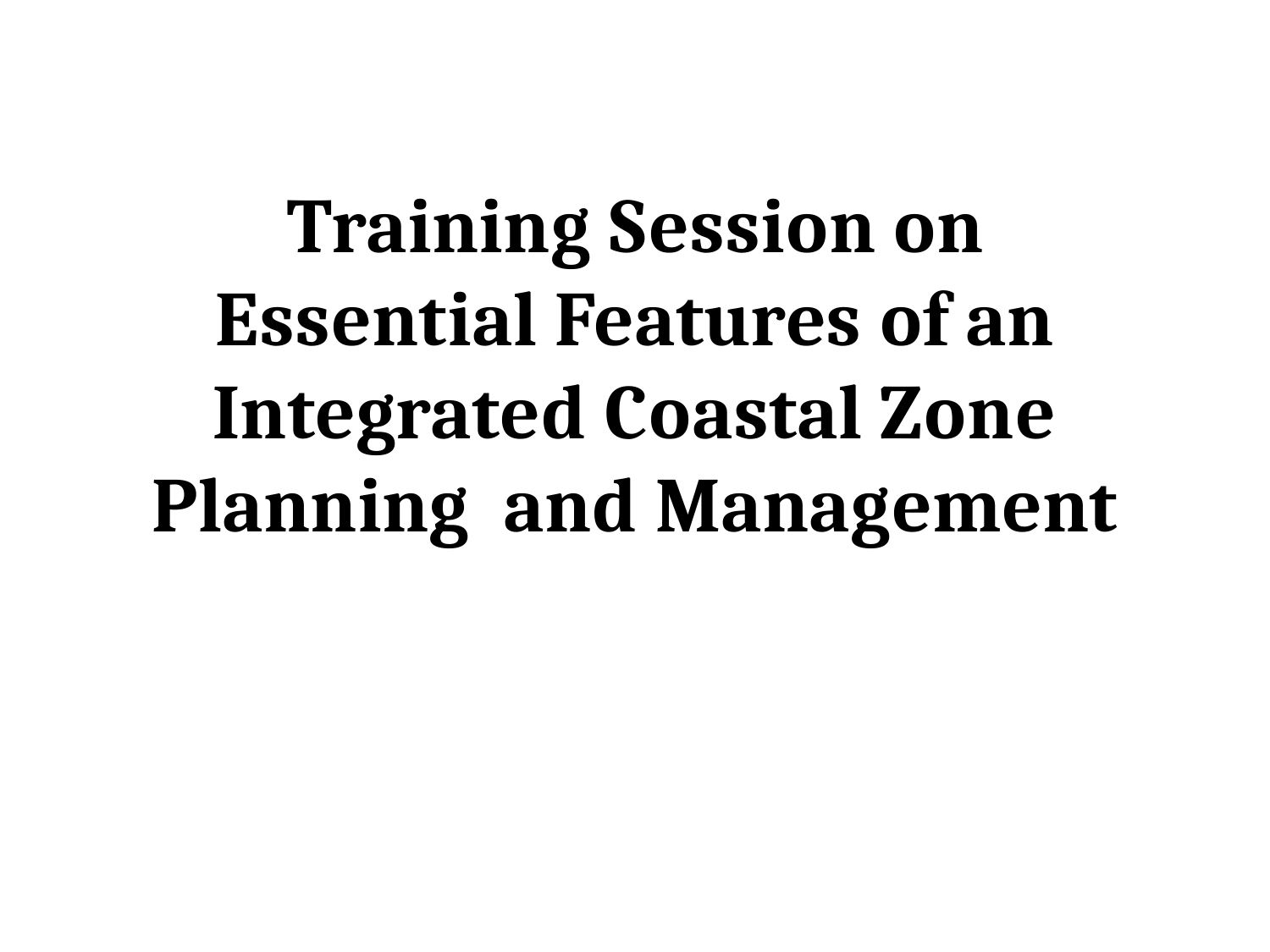

Training Session on
Essential Features of an Integrated Coastal Zone Planning  and Management